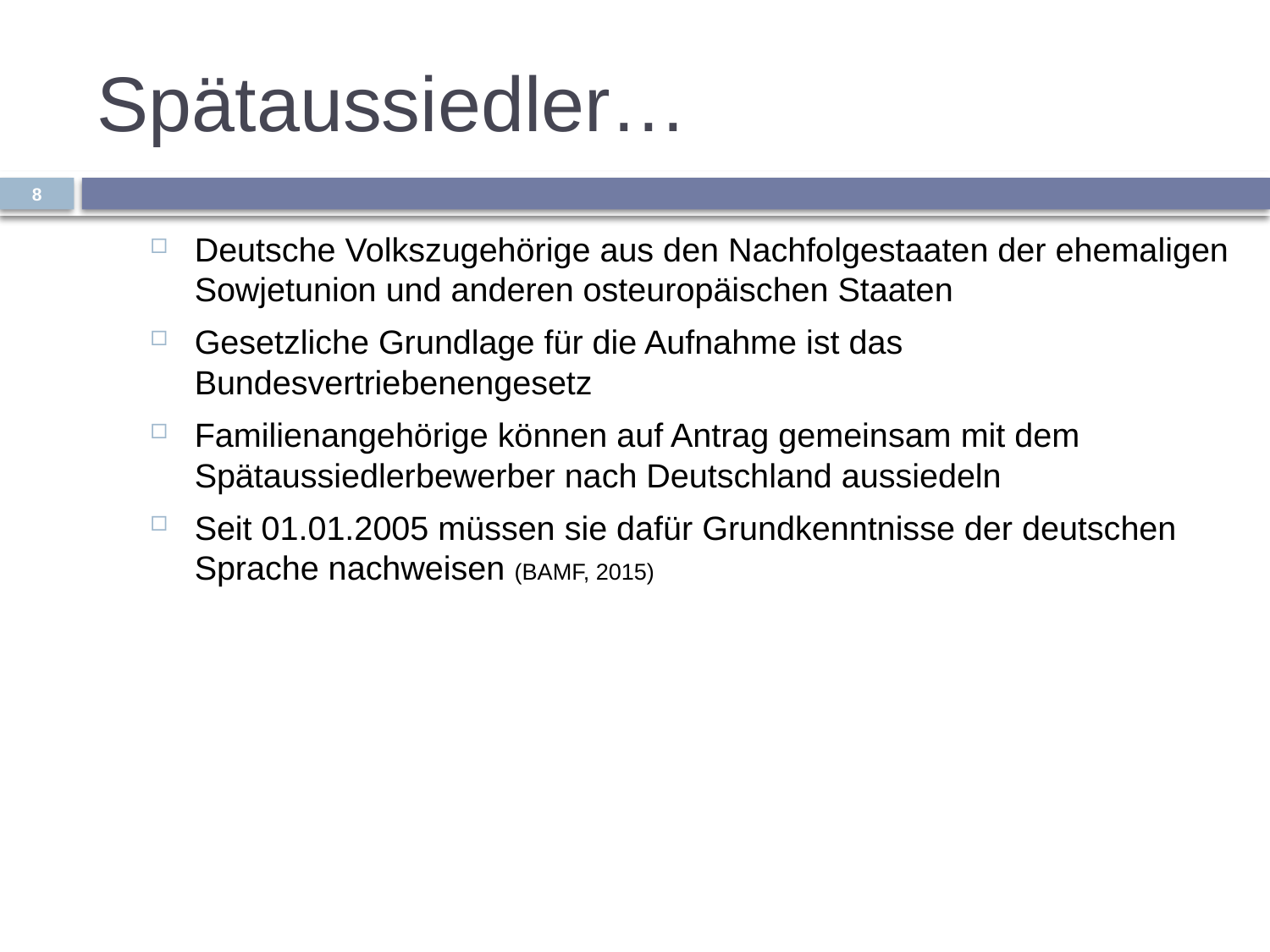

# Spätaussiedler…
8
Deutsche Volkszugehörige aus den Nachfolgestaaten der ehemaligen Sowjetunion und anderen osteuropäischen Staaten
Gesetzliche Grundlage für die Aufnahme ist das Bundesvertriebenengesetz
Familienangehörige können auf Antrag gemeinsam mit dem Spätaussiedlerbewerber nach Deutschland aussiedeln
Seit 01.01.2005 müssen sie dafür Grundkenntnisse der deutschen Sprache nachweisen (BAMF, 2015)